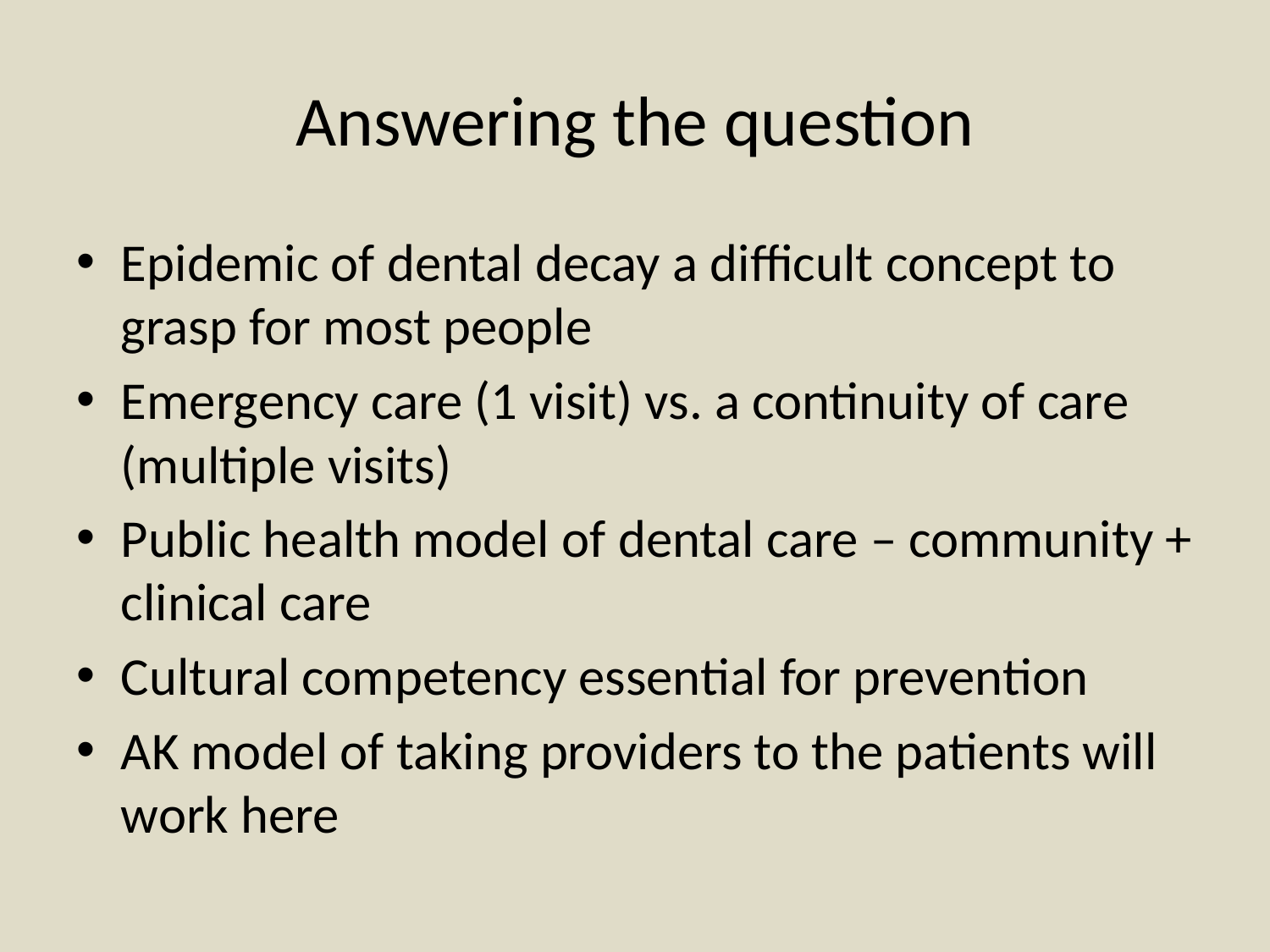

# Answering the question
Epidemic of dental decay a difficult concept to grasp for most people
Emergency care (1 visit) vs. a continuity of care (multiple visits)
Public health model of dental care – community + clinical care
Cultural competency essential for prevention
AK model of taking providers to the patients will work here